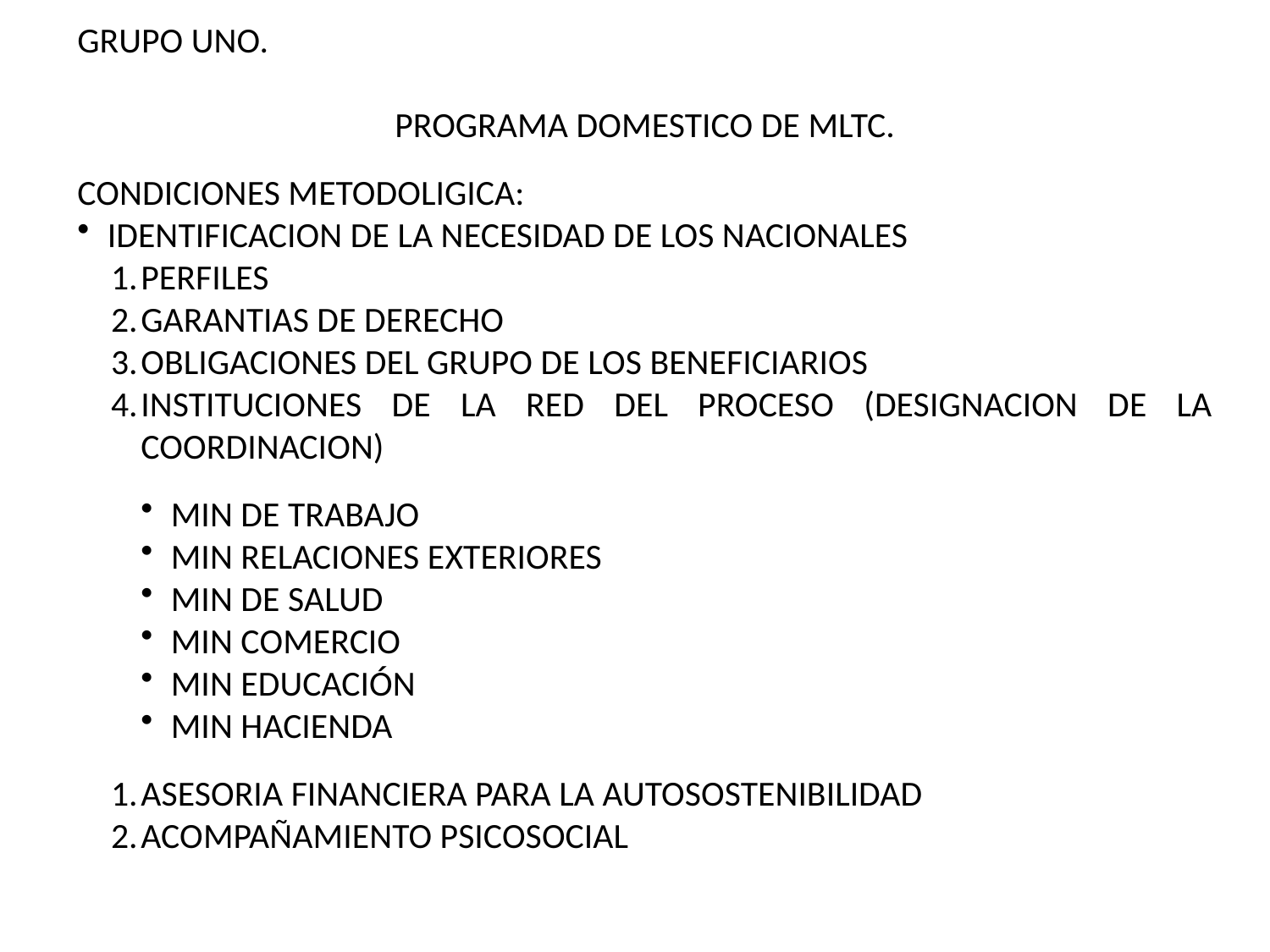

GRUPO UNO.

PROGRAMA DOMESTICO DE MLTC.

CONDICIONES METODOLIGICA:
IDENTIFICACION DE LA NECESIDAD DE LOS NACIONALES
PERFILES
GARANTIAS DE DERECHO
OBLIGACIONES DEL GRUPO DE LOS BENEFICIARIOS
INSTITUCIONES DE LA RED DEL PROCESO (DESIGNACION DE LA COORDINACION)

MIN DE TRABAJO
MIN RELACIONES EXTERIORES
MIN DE SALUD
MIN COMERCIO
MIN EDUCACIÓN
MIN HACIENDA

ASESORIA FINANCIERA PARA LA AUTOSOSTENIBILIDAD
ACOMPAÑAMIENTO PSICOSOCIAL